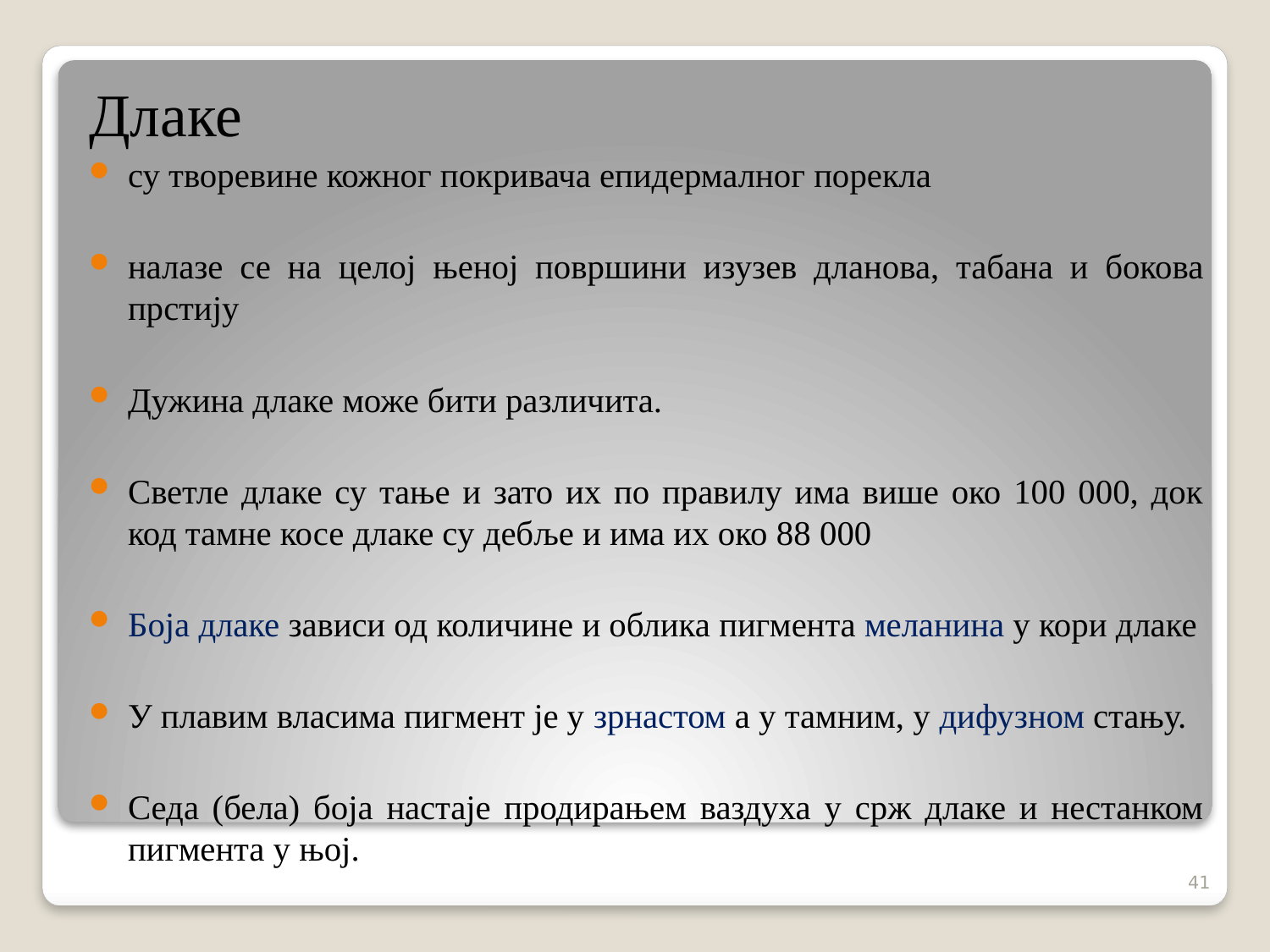

Длаке
су творевине кожног покривача епидермалног порекла

налазе се на целој њеној површини изузев дланова, табана и бокова прстију

Дужина длаке може бити различита.

Светле длаке су тање и зато их по правилу има више око 100 000, док код тамне косе длаке су дебље и има их око 88 000

Боја длаке зависи од количине и облика пигмента меланина у кори длаке

У плавим власима пигмент је у зрнастом а у тамним, у дифузном стању.

Седа (бела) боја настаје продирањем ваздуха у срж длаке и нестанком пигмента у њој.

41